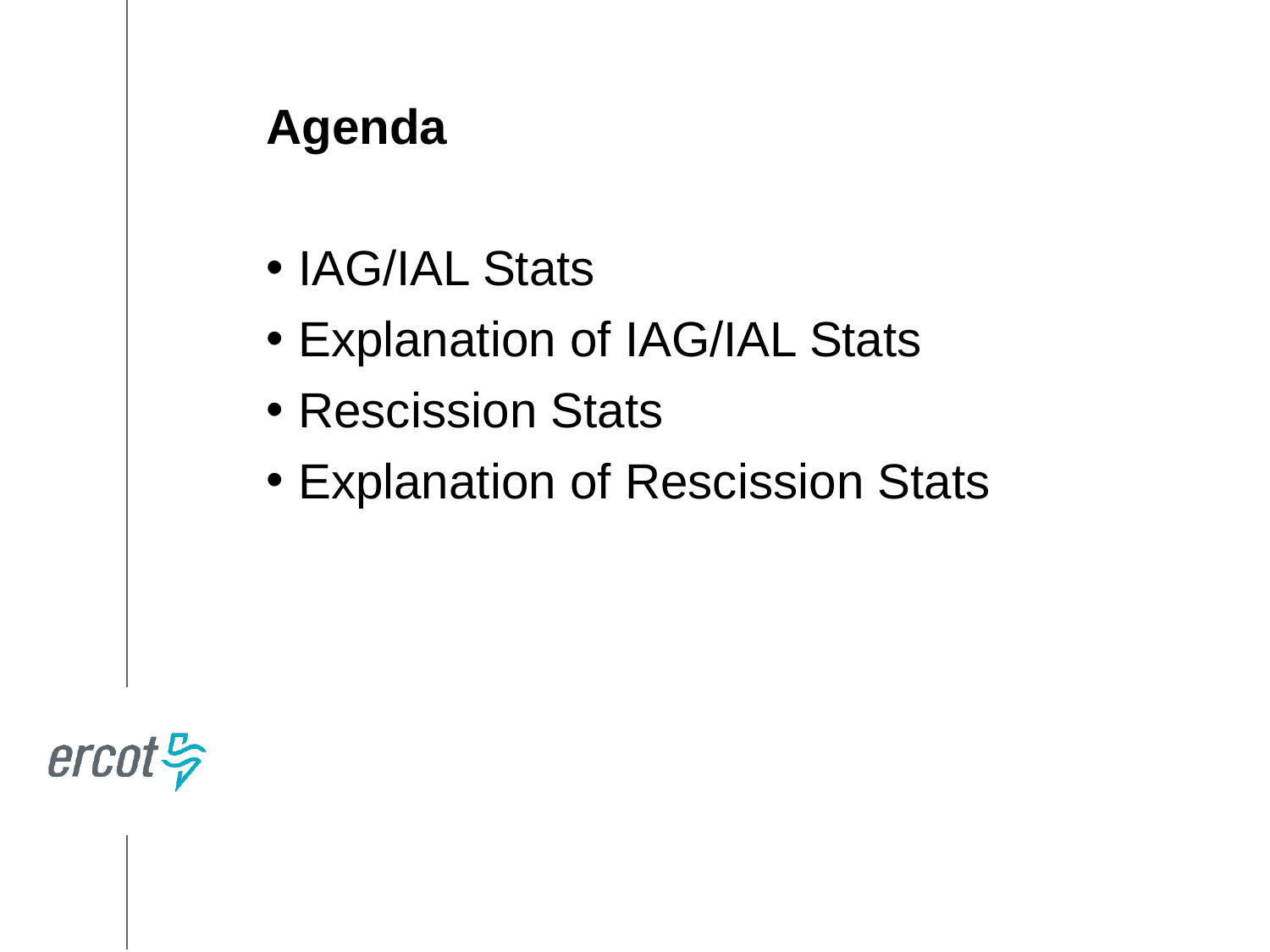

Agenda

IAG/IAL Stats
Explanation of IAG/IAL Stats
Rescission Stats
Explanation of Rescission Stats